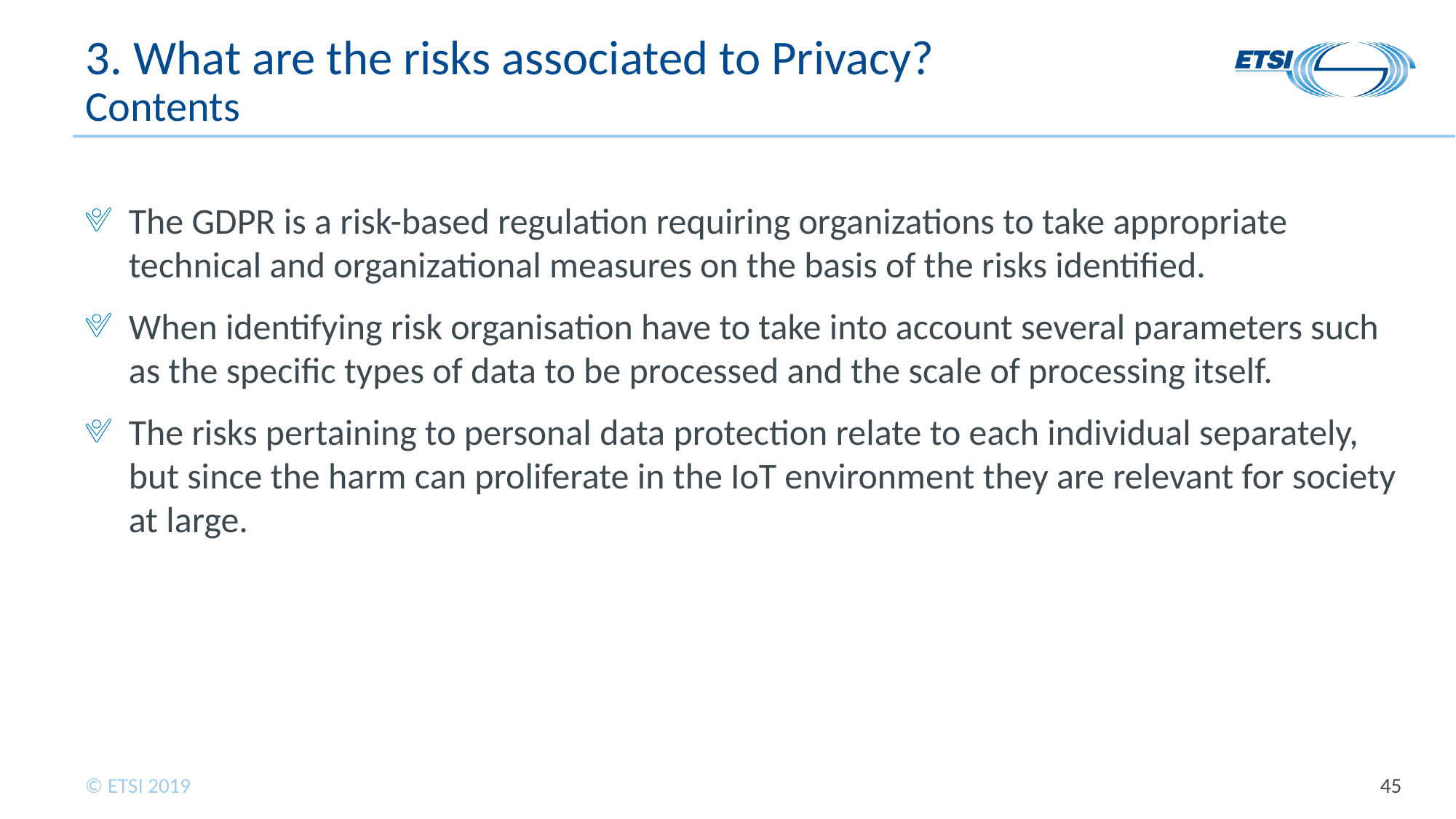

# 3. What are the risks associated to Privacy? Contents
The GDPR is a risk-based regulation requiring organizations to take appropriate technical and organizational measures on the basis of the risks identified.
When identifying risk organisation have to take into account several parameters such as the specific types of data to be processed and the scale of processing itself.
The risks pertaining to personal data protection relate to each individual separately, but since the harm can proliferate in the IoT environment they are relevant for society at large.